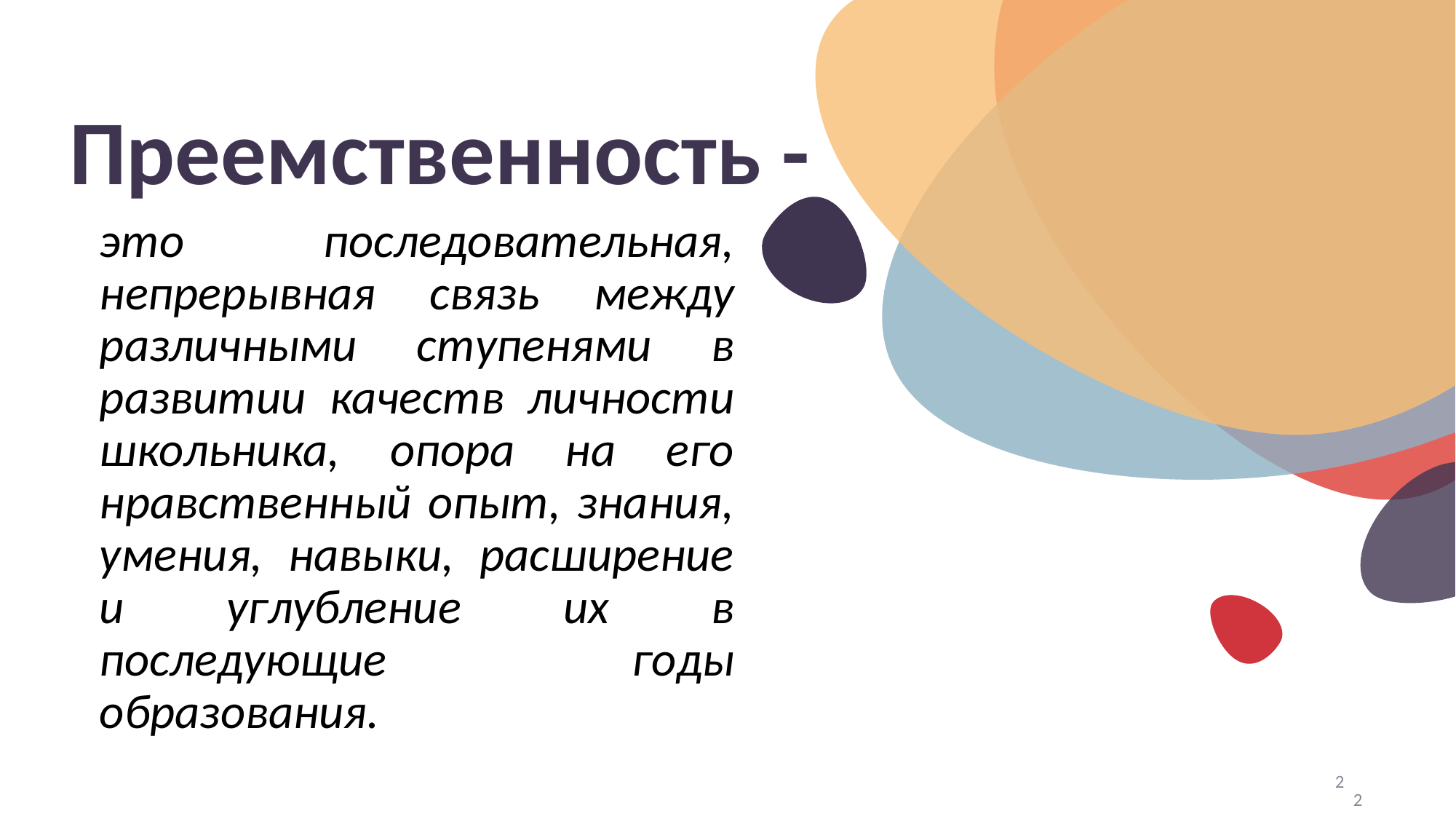

# Преемственность -
это последовательная, непрерывная связь между различными ступенями в развитии качеств личности школьника, опора на его нравственный опыт, знания, умения, навыки, расширение и углубление их в последующие годы образования.
2
2